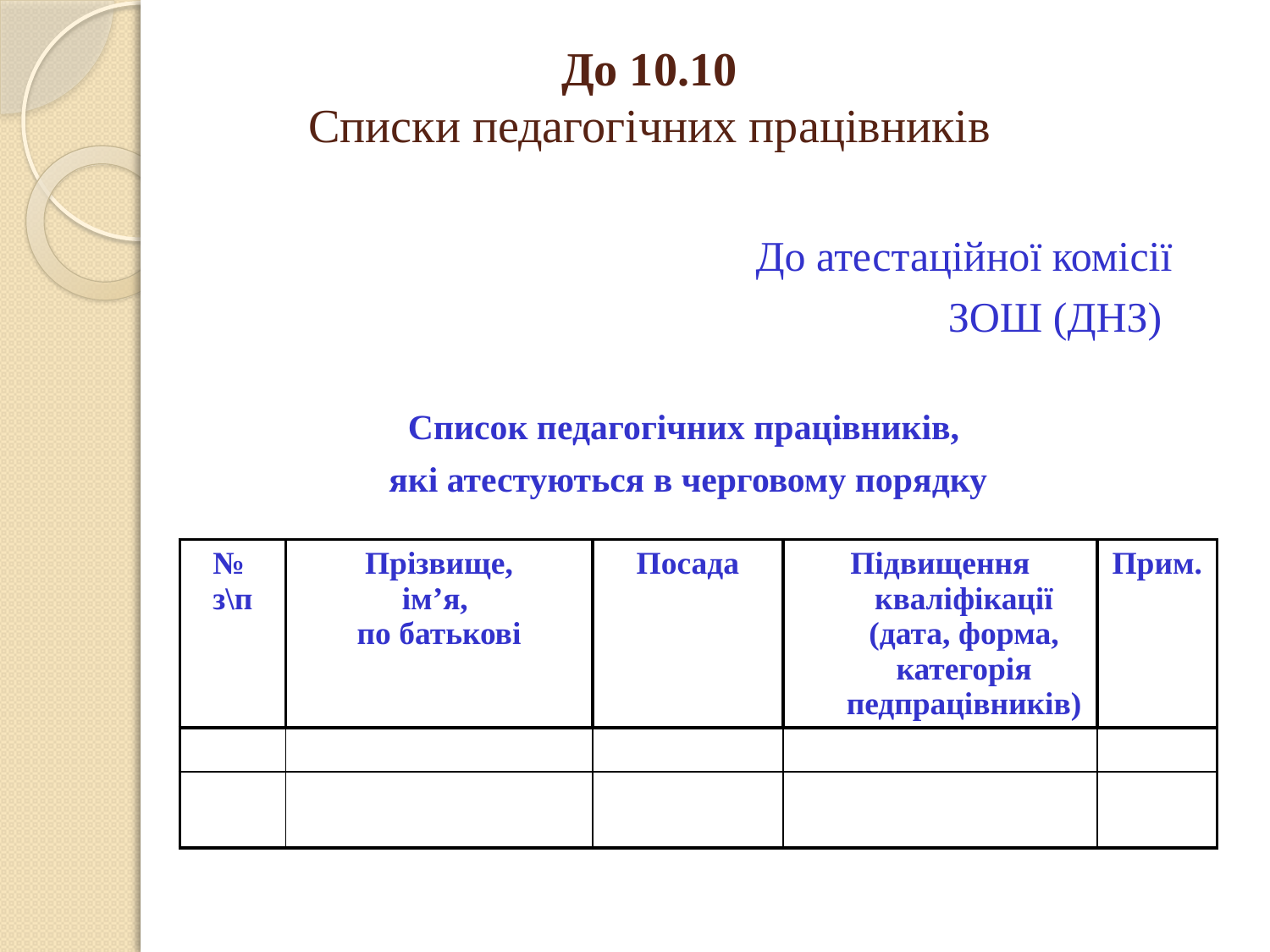

# До 10.10 Списки педагогічних працівників
До атестаційної комісії
ЗОШ (ДНЗ)

Список педагогічних працівників,
які атестуються в черговому порядку
| № з\п | Прізвище, ім’я, по батькові | Посада | Підвищення кваліфікації (дата, форма, категорія педпрацівників) | Прим. |
| --- | --- | --- | --- | --- |
|  |  |  |  |  |
|  |  |  |  |  |